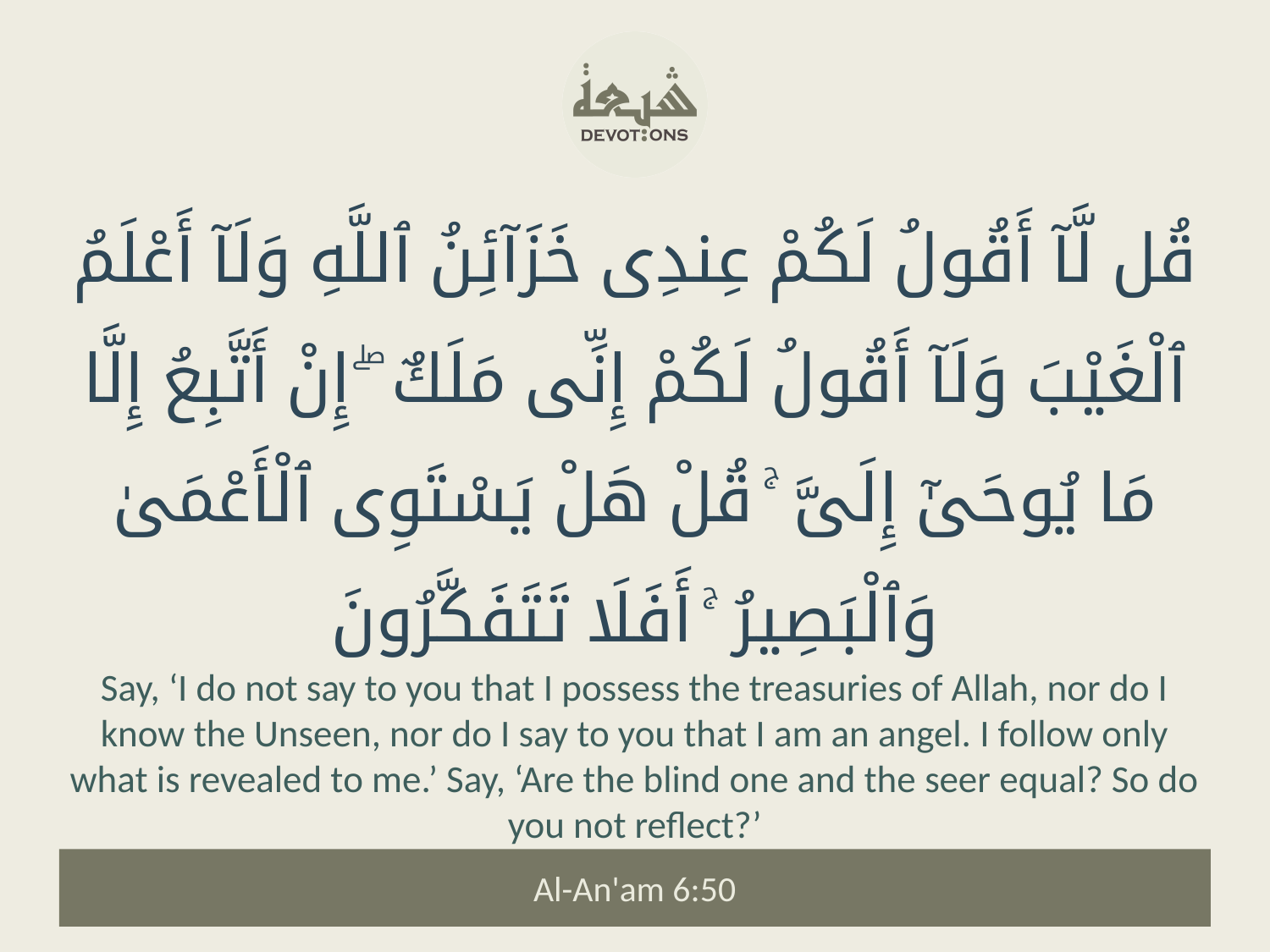

قُل لَّآ أَقُولُ لَكُمْ عِندِى خَزَآئِنُ ٱللَّهِ وَلَآ أَعْلَمُ ٱلْغَيْبَ وَلَآ أَقُولُ لَكُمْ إِنِّى مَلَكٌ ۖ إِنْ أَتَّبِعُ إِلَّا مَا يُوحَىٰٓ إِلَىَّ ۚ قُلْ هَلْ يَسْتَوِى ٱلْأَعْمَىٰ وَٱلْبَصِيرُ ۚ أَفَلَا تَتَفَكَّرُونَ
Say, ‘I do not say to you that I possess the treasuries of Allah, nor do I know the Unseen, nor do I say to you that I am an angel. I follow only what is revealed to me.’ Say, ‘Are the blind one and the seer equal? So do you not reflect?’
Al-An'am 6:50